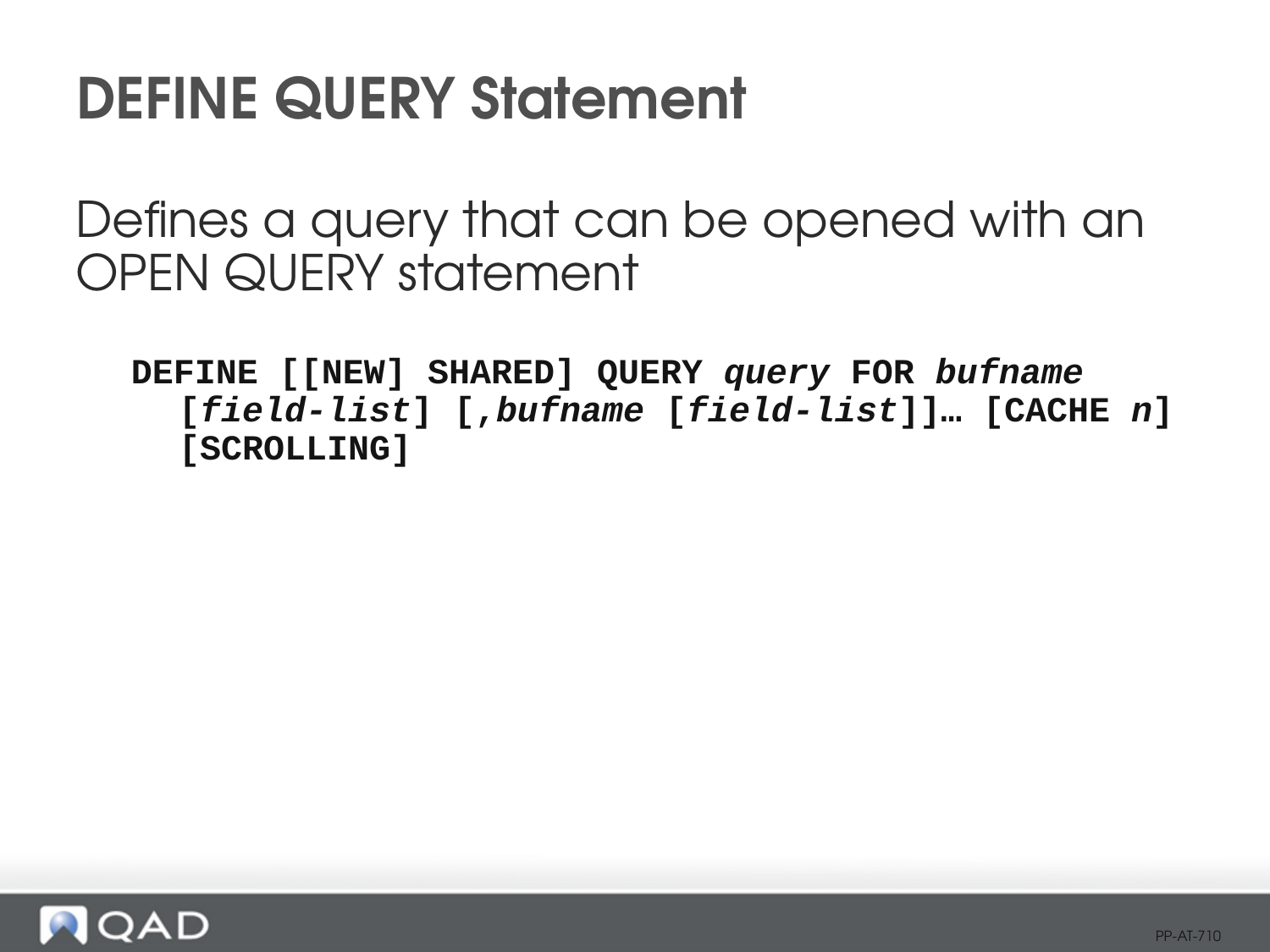

# DEFINE QUERY Statement
Defines a query that can be opened with an OPEN QUERY statement

DEFINE [[NEW] SHARED] QUERY query FOR bufname [field-list] [,bufname [field-list]]… [CACHE n] [SCROLLING]
PP-AT-710